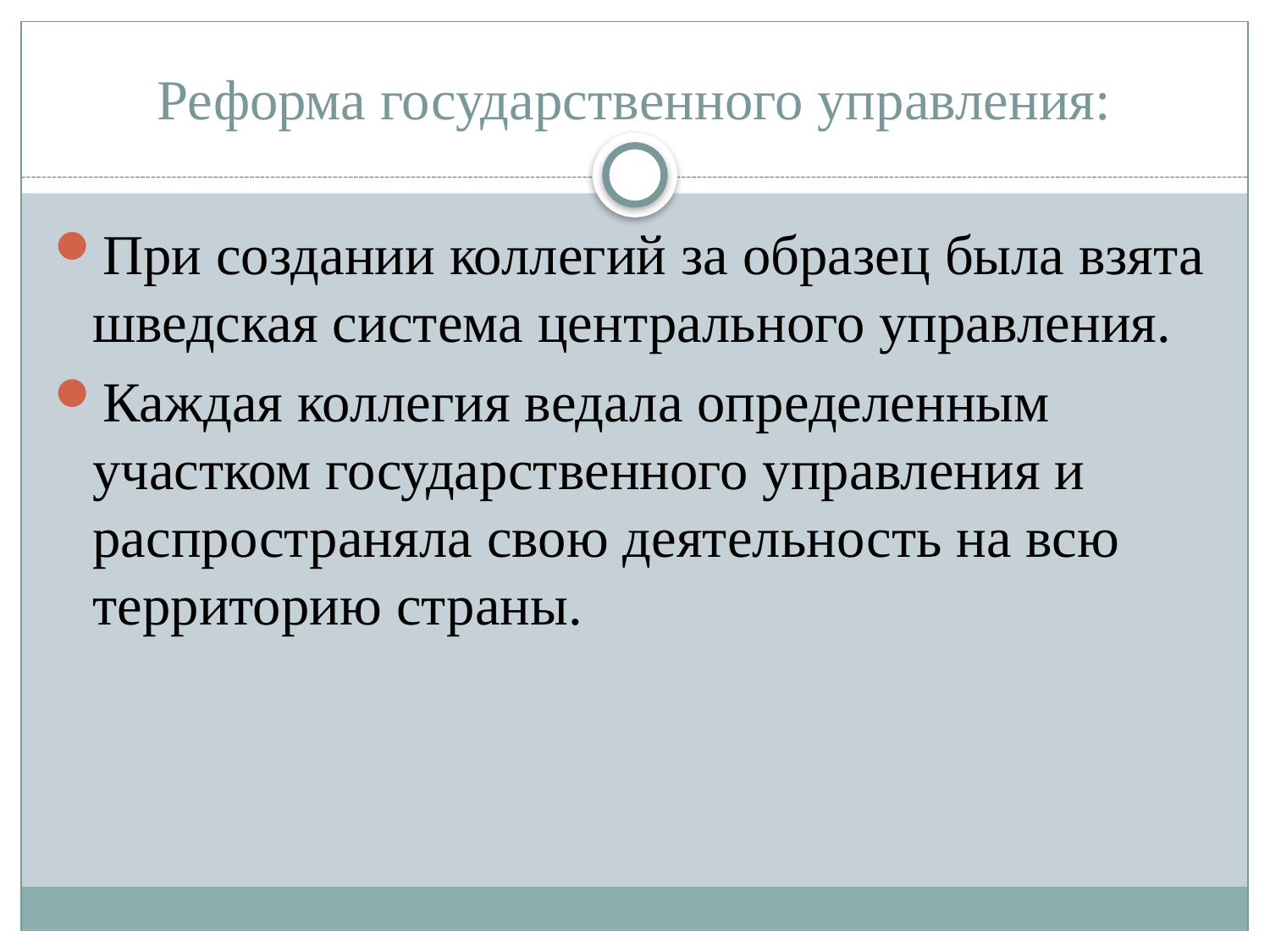

# Реформа государственного управления:
При создании коллегий за образец была взята шведская система центрального управления.
Каждая коллегия ведала определенным участком государственного управления и распространяла свою деятельность на всю территорию страны.